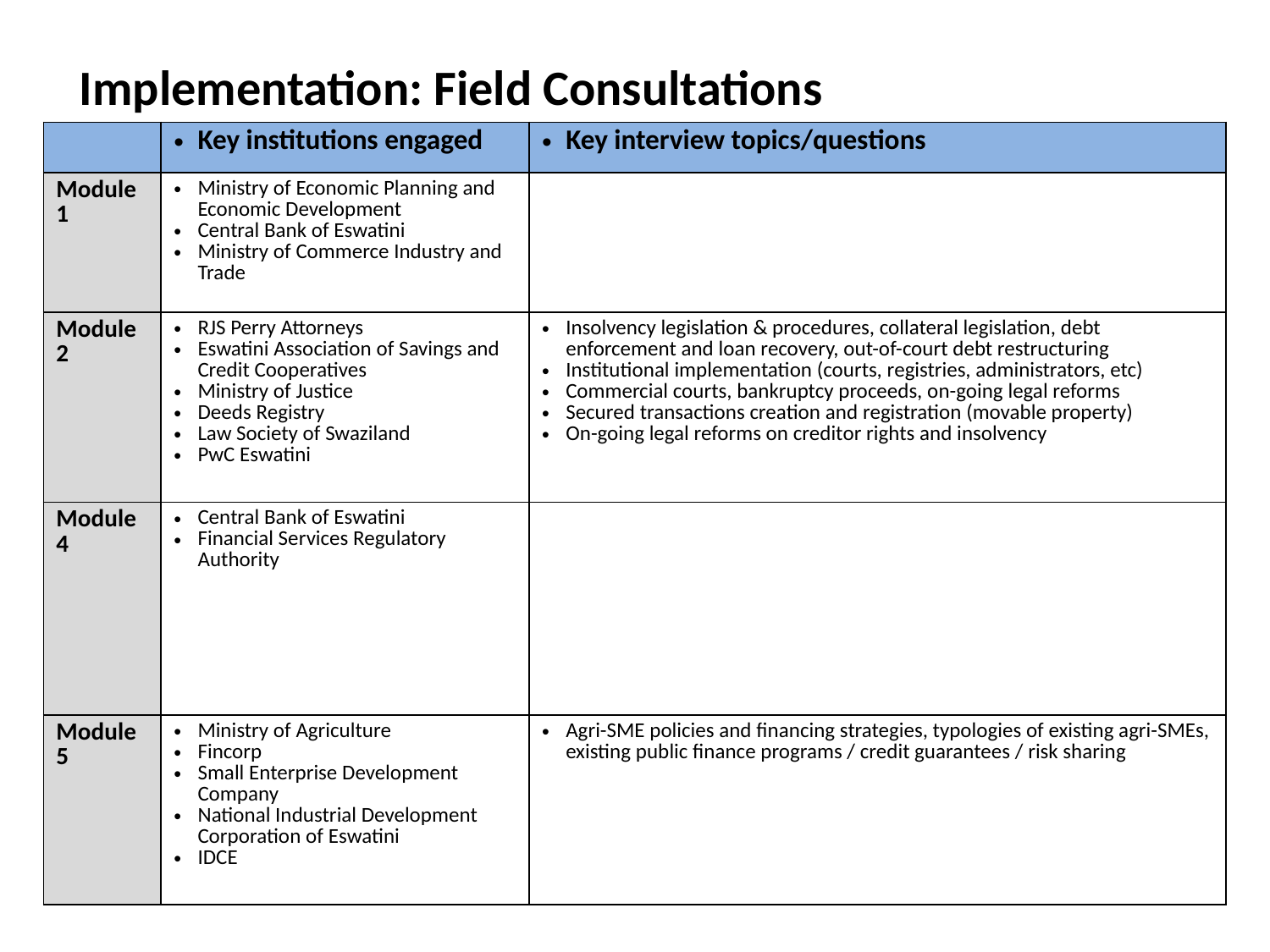

Implementation: Field Consultations
|  | Key institutions engaged | Key interview topics/questions |
| --- | --- | --- |
| Module 1 | Ministry of Economic Planning and Economic Development Central Bank of Eswatini Ministry of Commerce Industry and Trade |  |
| Module 2 | RJS Perry Attorneys Eswatini Association of Savings and Credit Cooperatives Ministry of Justice Deeds Registry Law Society of Swaziland PwC Eswatini | Insolvency legislation & procedures, collateral legislation, debt enforcement and loan recovery, out-of-court debt restructuring Institutional implementation (courts, registries, administrators, etc) Commercial courts, bankruptcy proceeds, on-going legal reforms Secured transactions creation and registration (movable property) On-going legal reforms on creditor rights and insolvency |
| Module 4 | Central Bank of Eswatini Financial Services Regulatory Authority |  |
| Module 5 | Ministry of Agriculture Fincorp Small Enterprise Development Company National Industrial Development Corporation of Eswatini IDCE | Agri-SME policies and financing strategies, typologies of existing agri-SMEs, existing public finance programs / credit guarantees / risk sharing |